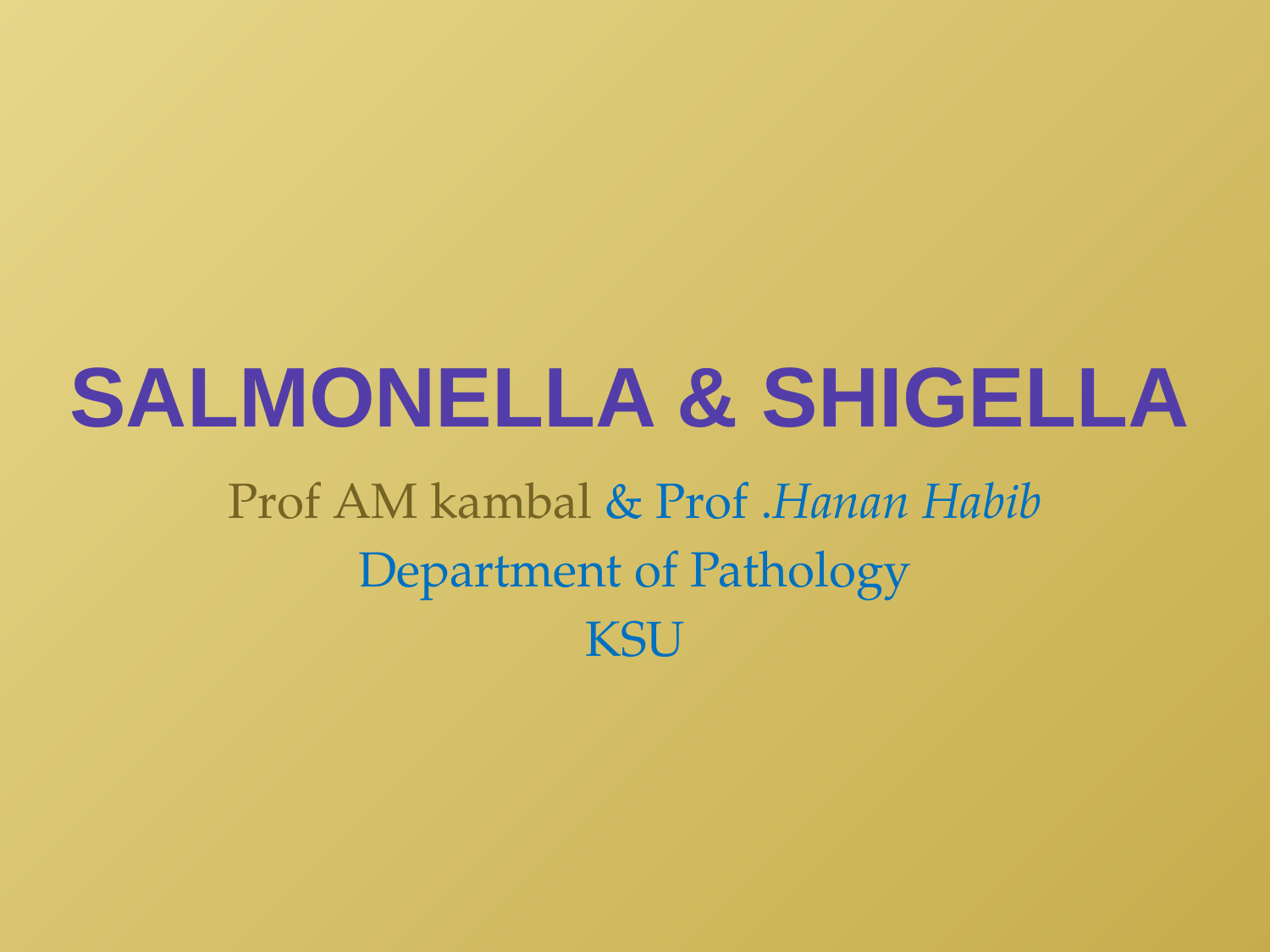

# Salmonella & shigella
Prof AM kambal & Prof .Hanan Habib
Department of Pathology
KSU